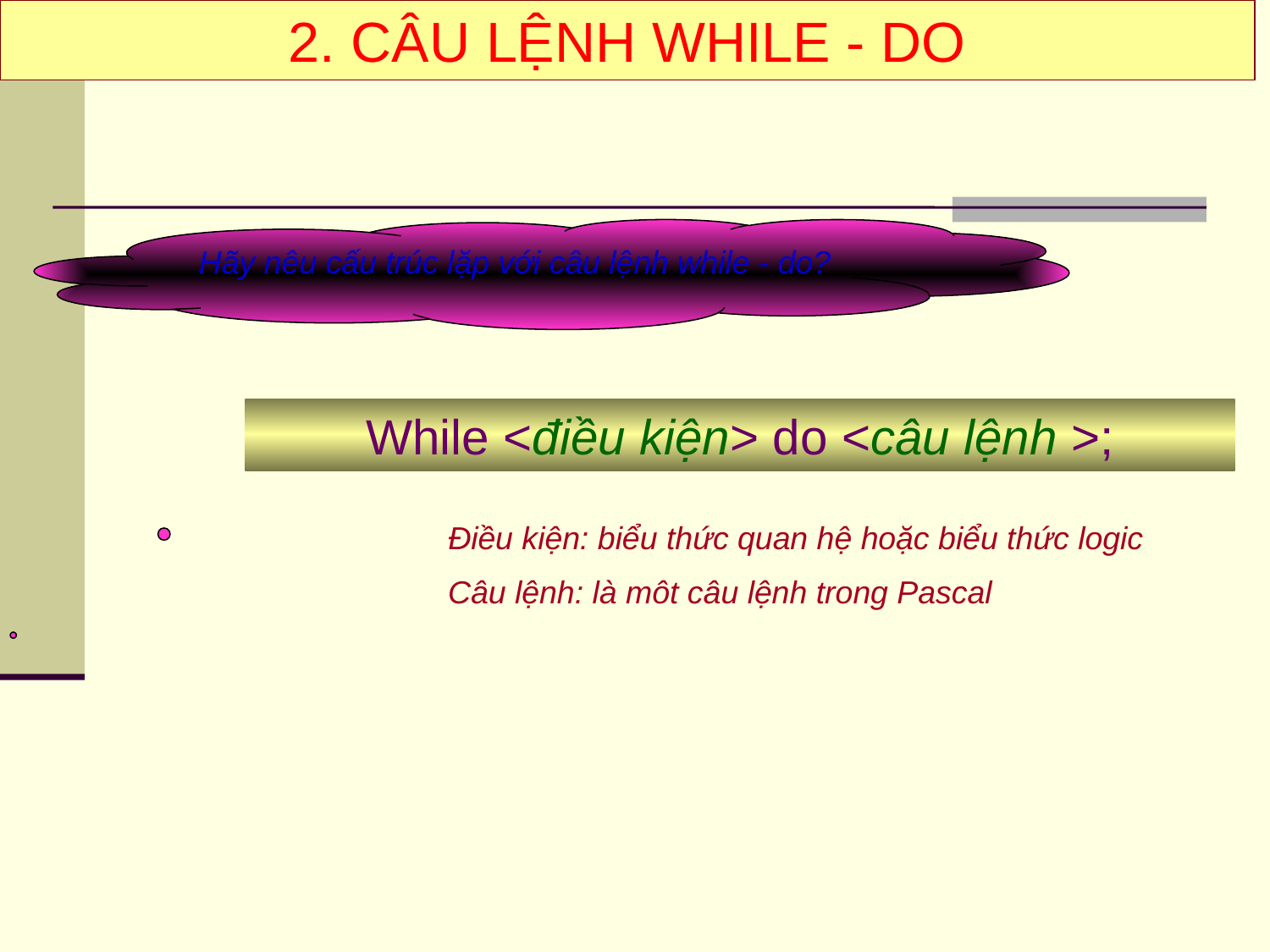

2. CÂU LỆNH WHILE - DO
Hãy nêu cấu trúc lặp với câu lệnh while - do?
While <điều kiện> do <câu lệnh >;
Điều kiện: biểu thức quan hệ hoặc biểu thức logic
Câu lệnh: là môt câu lệnh trong Pascal